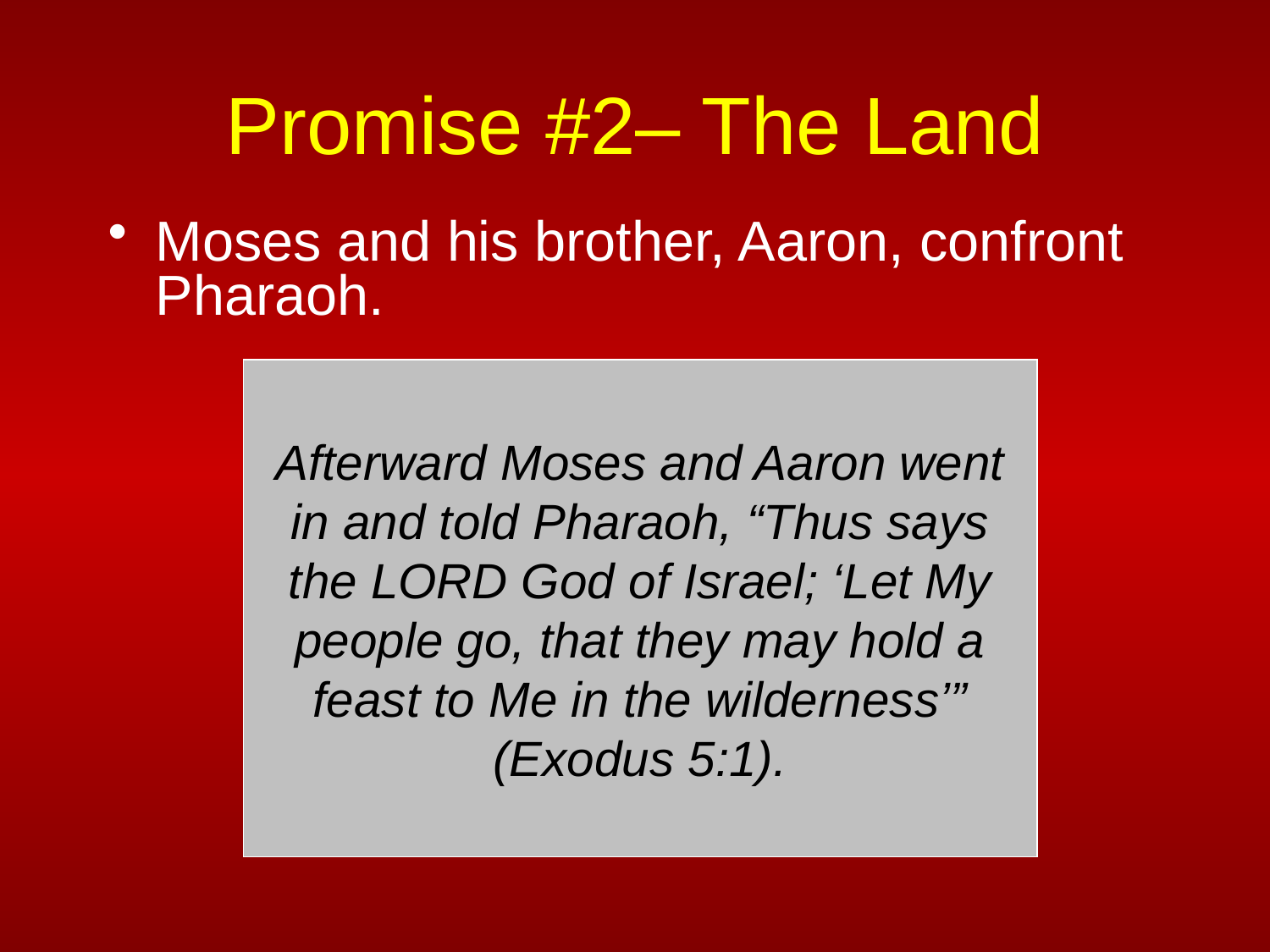

# Promise #2– The Land
Moses and his brother, Aaron, confront Pharaoh.
Afterward Moses and Aaron went in and told Pharaoh, “Thus says the LORD God of Israel; ‘Let My people go, that they may hold a feast to Me in the wilderness’” (Exodus 5:1).